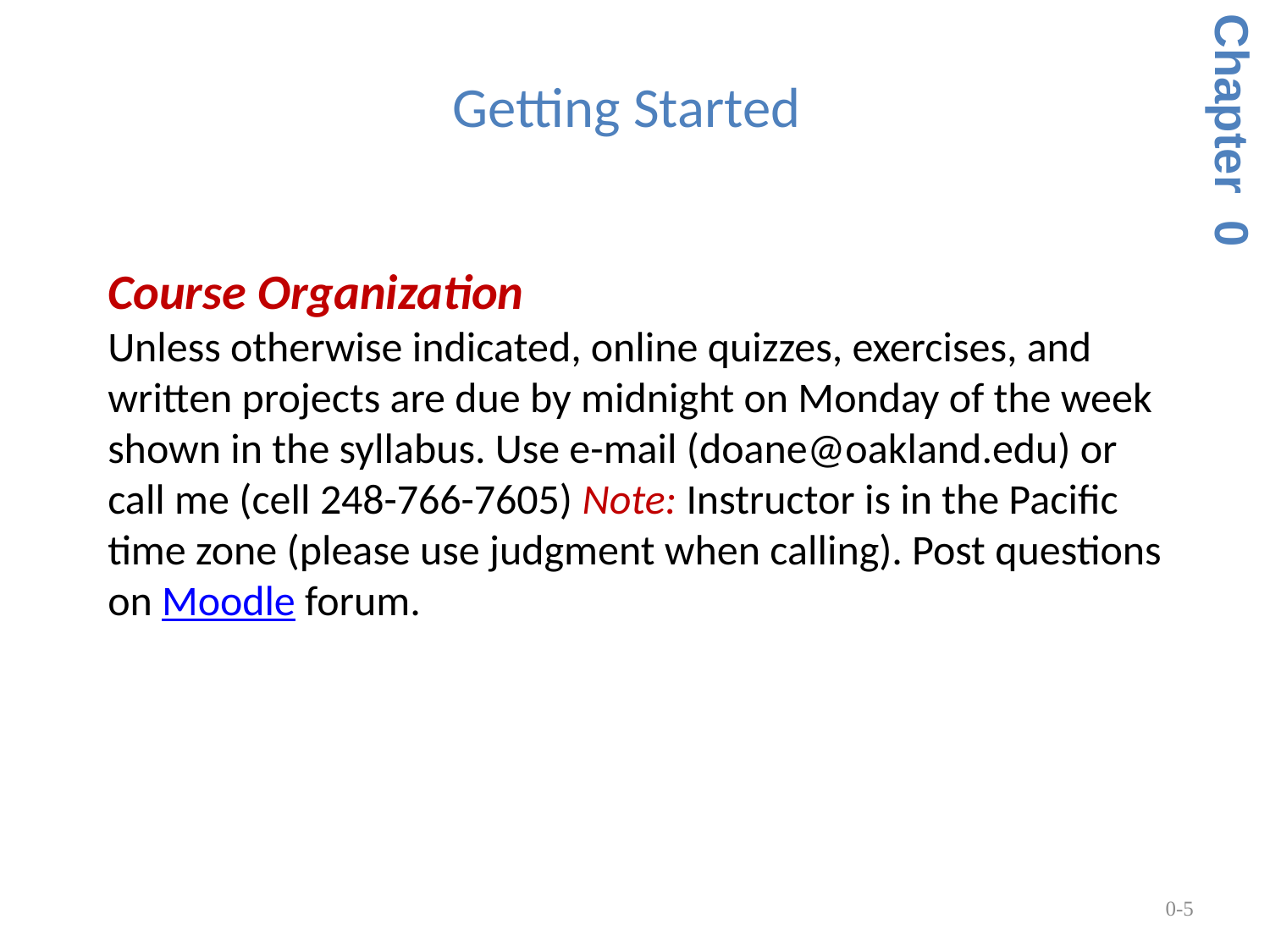

# Getting Started
Chapter  0
Course Organization
Unless otherwise indicated, online quizzes, exercises, and written projects are due by midnight on Monday of the week shown in the syllabus. Use e-mail (doane@oakland.edu) or call me (cell 248-766-7605) Note: Instructor is in the Pacific time zone (please use judgment when calling). Post questions on Moodle forum.
0-5